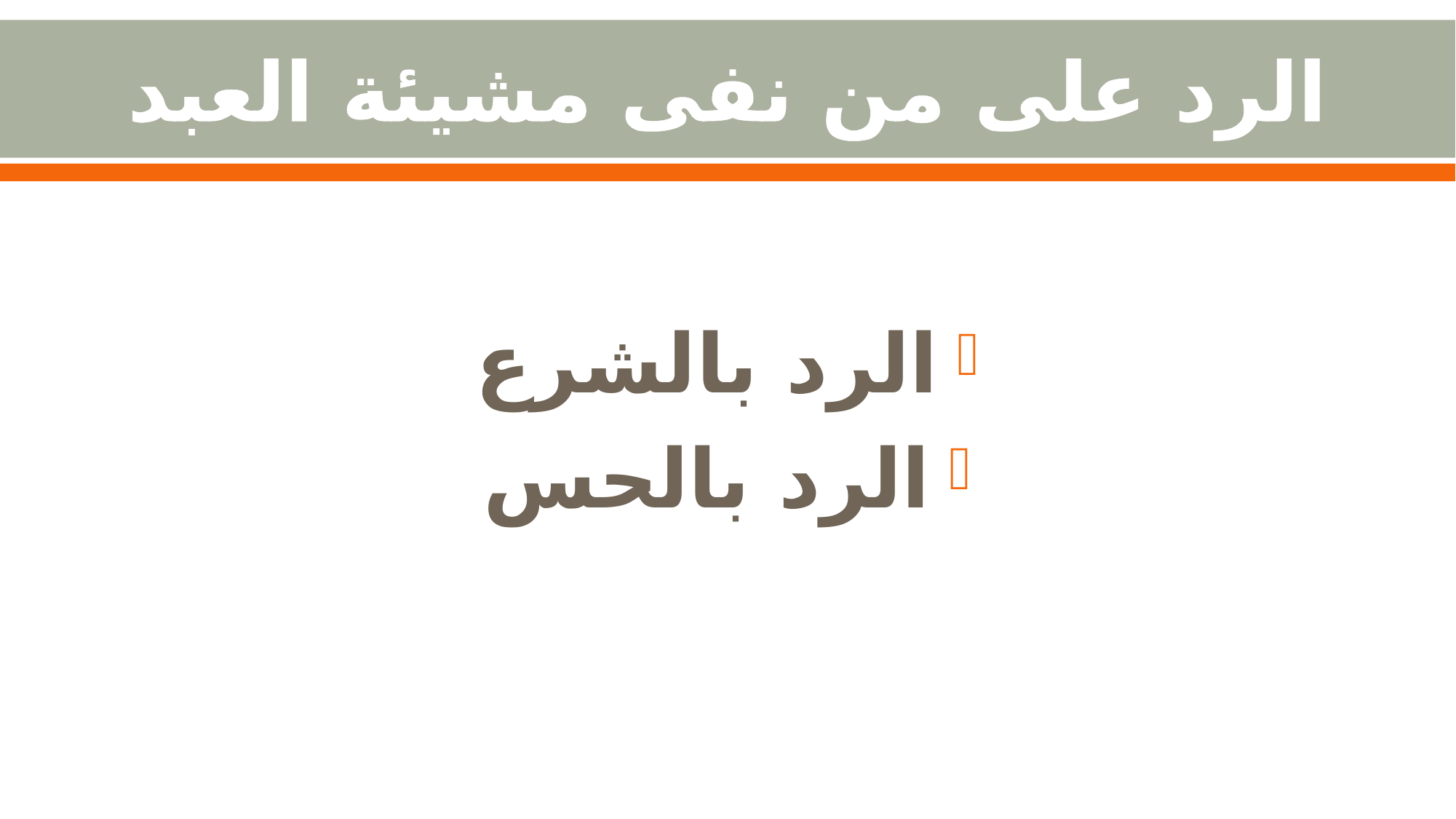

# الرد على من نفى مشيئة العبد

الرد بالشرع
الرد بالحس